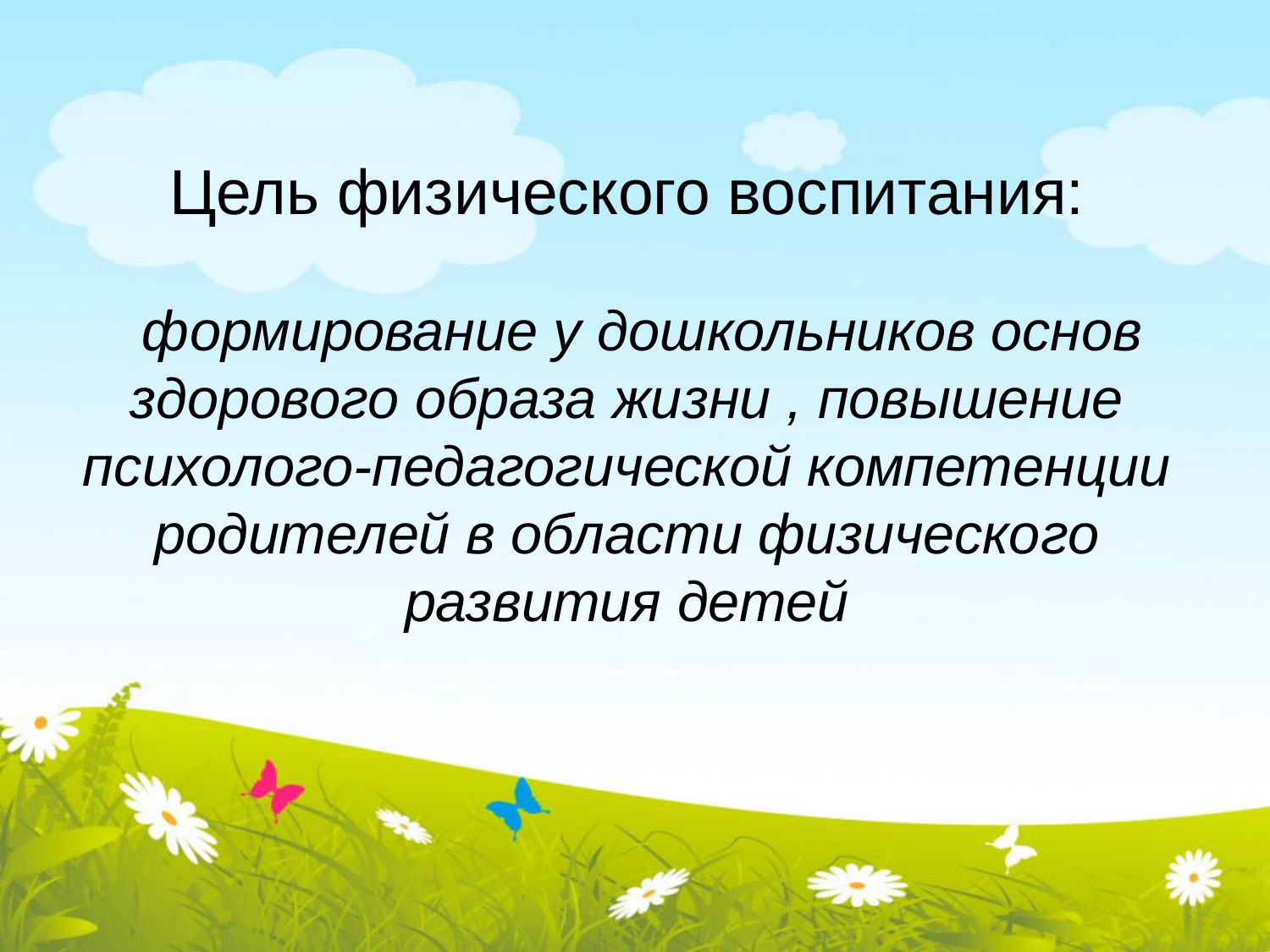

# Цель физического воспитания: формирование у дошкольников основ здорового образа жизни , повышение психолого-педагогической компетенции родителей в области физического развития детей